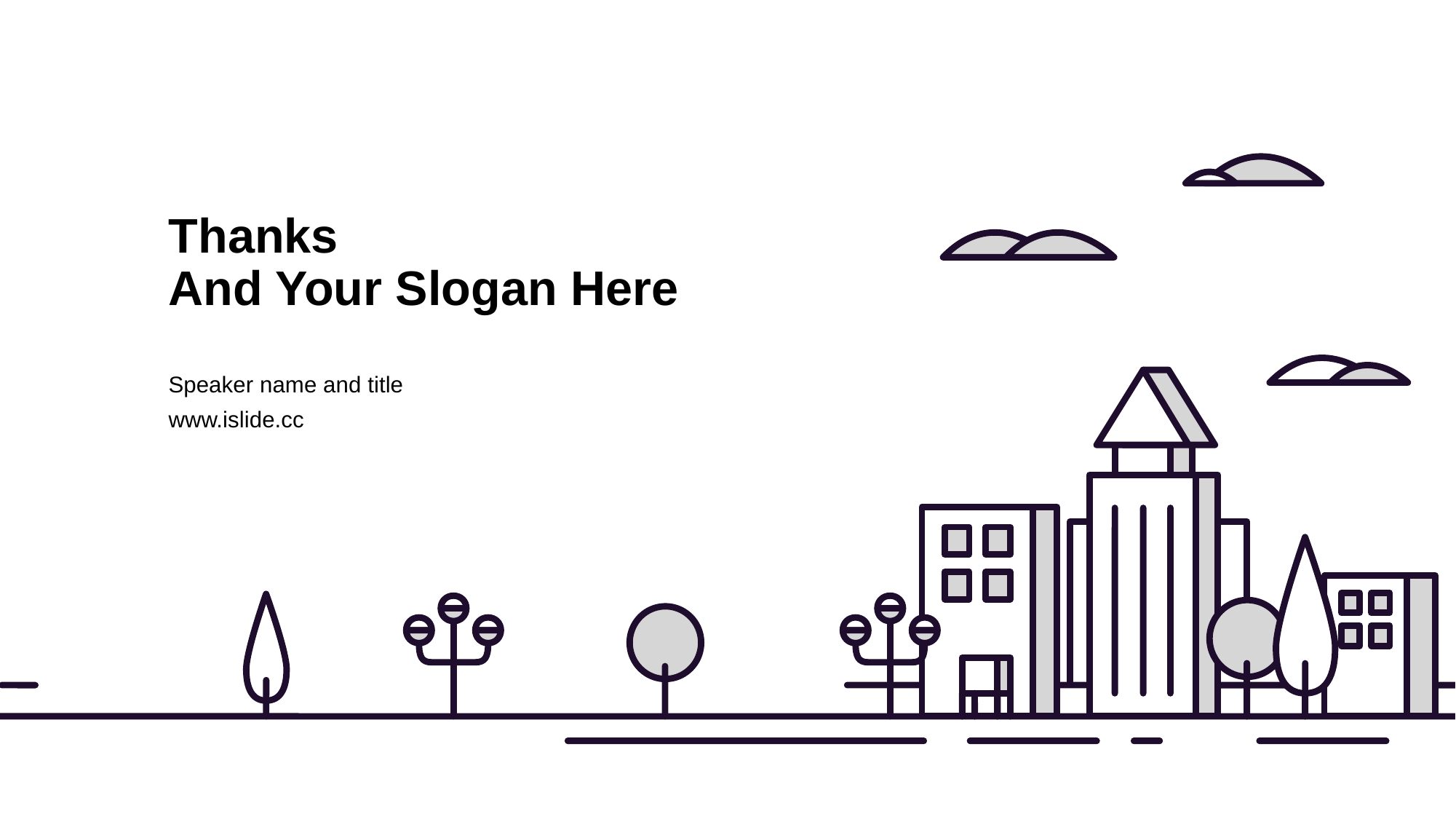

# Thanks And Your Slogan Here

Speaker name and title

www.islide.cc

Thanks